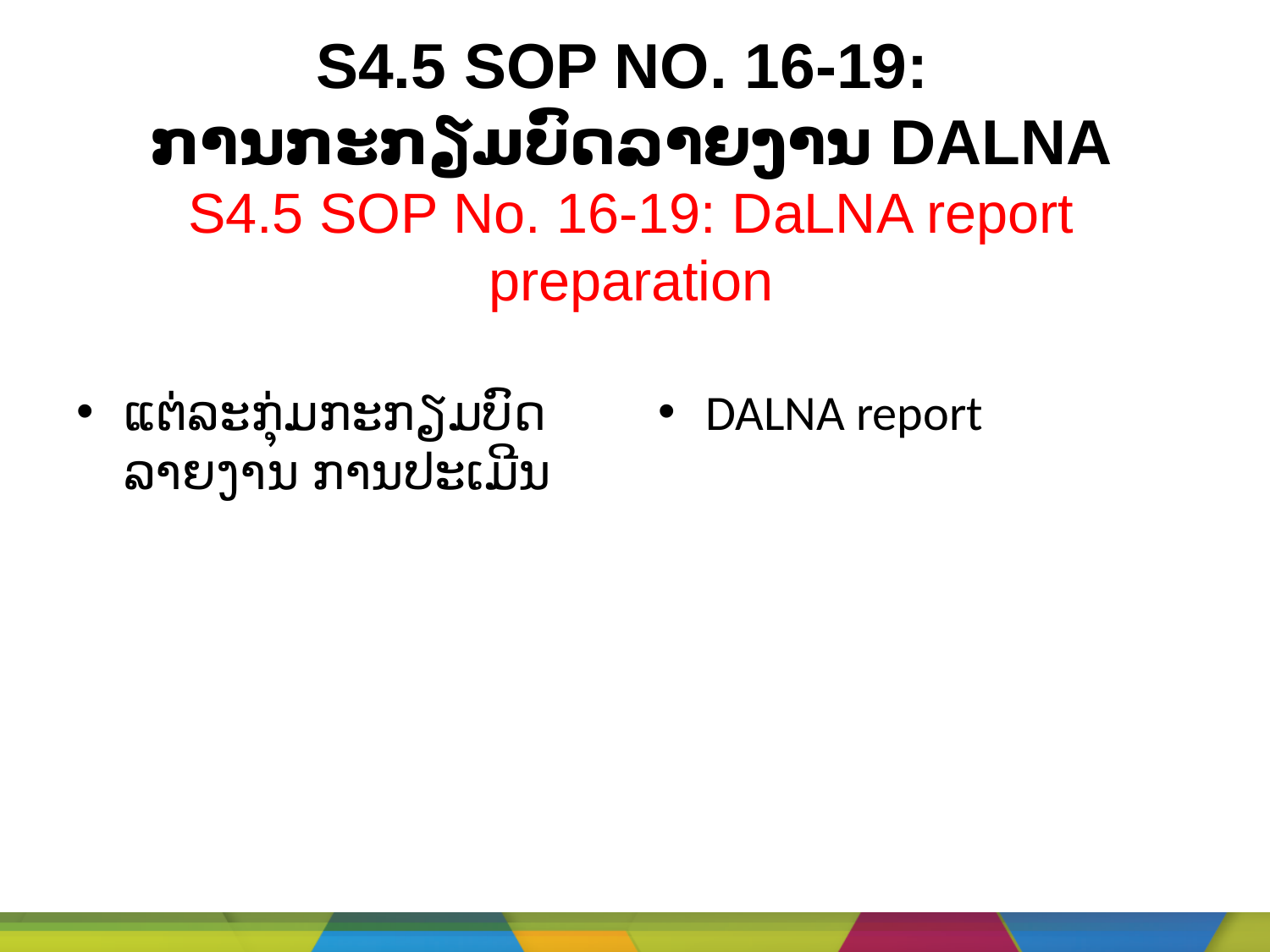

# S4.5 SOP NO. 16-19: ການກະກຽມບົດລາຍງານ DALNA S4.5 SOP No. 16-19: DaLNA report preparation
ແຕ່ລະກຸ່ມກະກຽມບົດລາຍງານ ການປະເມີນ
DALNA report